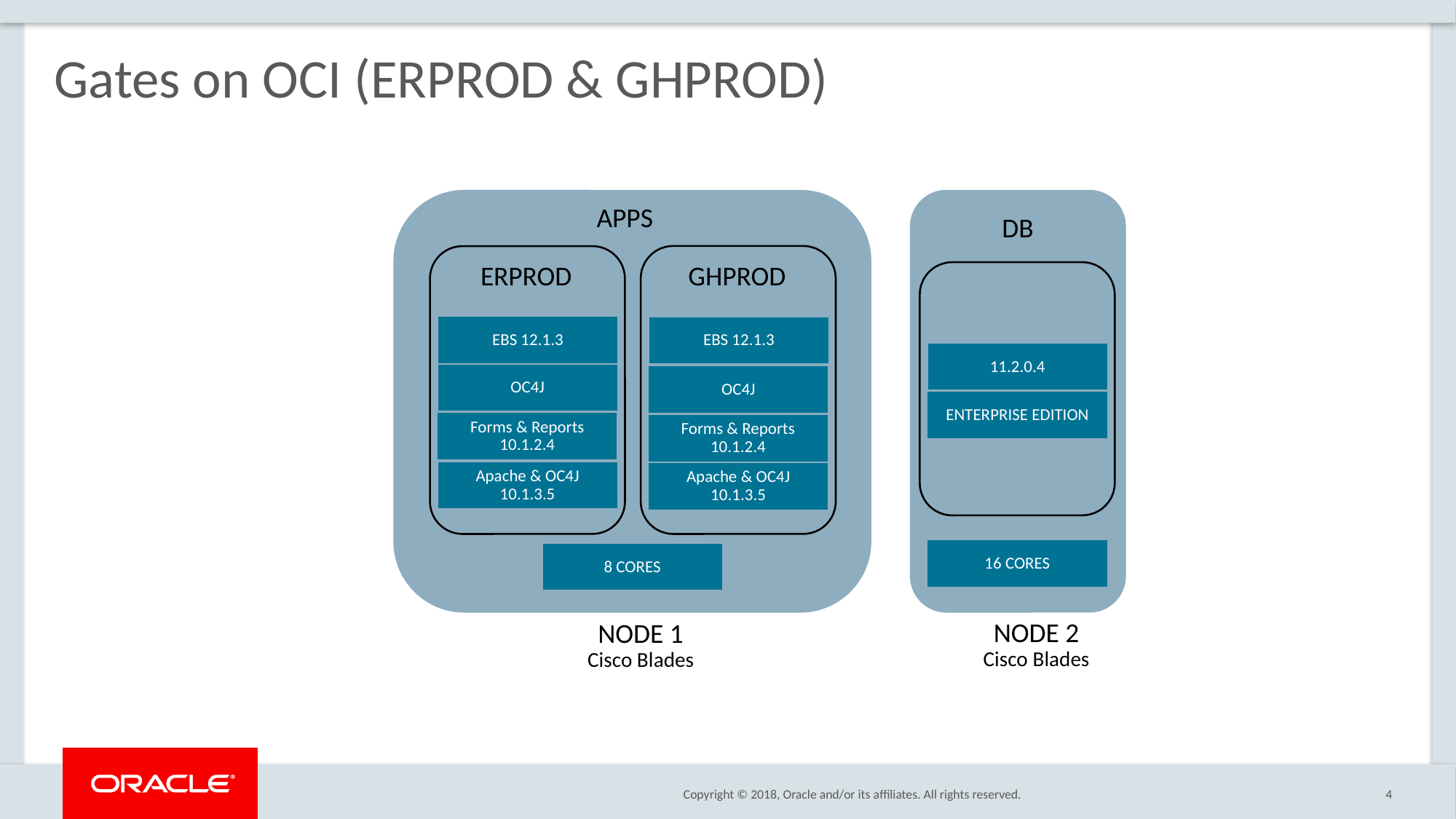

Gates on OCI (ERPROD & GHPROD)

APPS
DB

GHPROD

ERPROD
EBS 12.1.3
EBS 12.1.3
11.2.0.4
OC4J
OC4J
ENTERPRISE EDITION
Forms & Reports
10.1.2.4
Forms & Reports
10.1.2.4
Apache & OC4J
10.1.3.5
Apache & OC4J
10.1.3.5
16 CORES
8 CORES
NODE 2
Cisco Blades
NODE 1
Cisco Blades
4